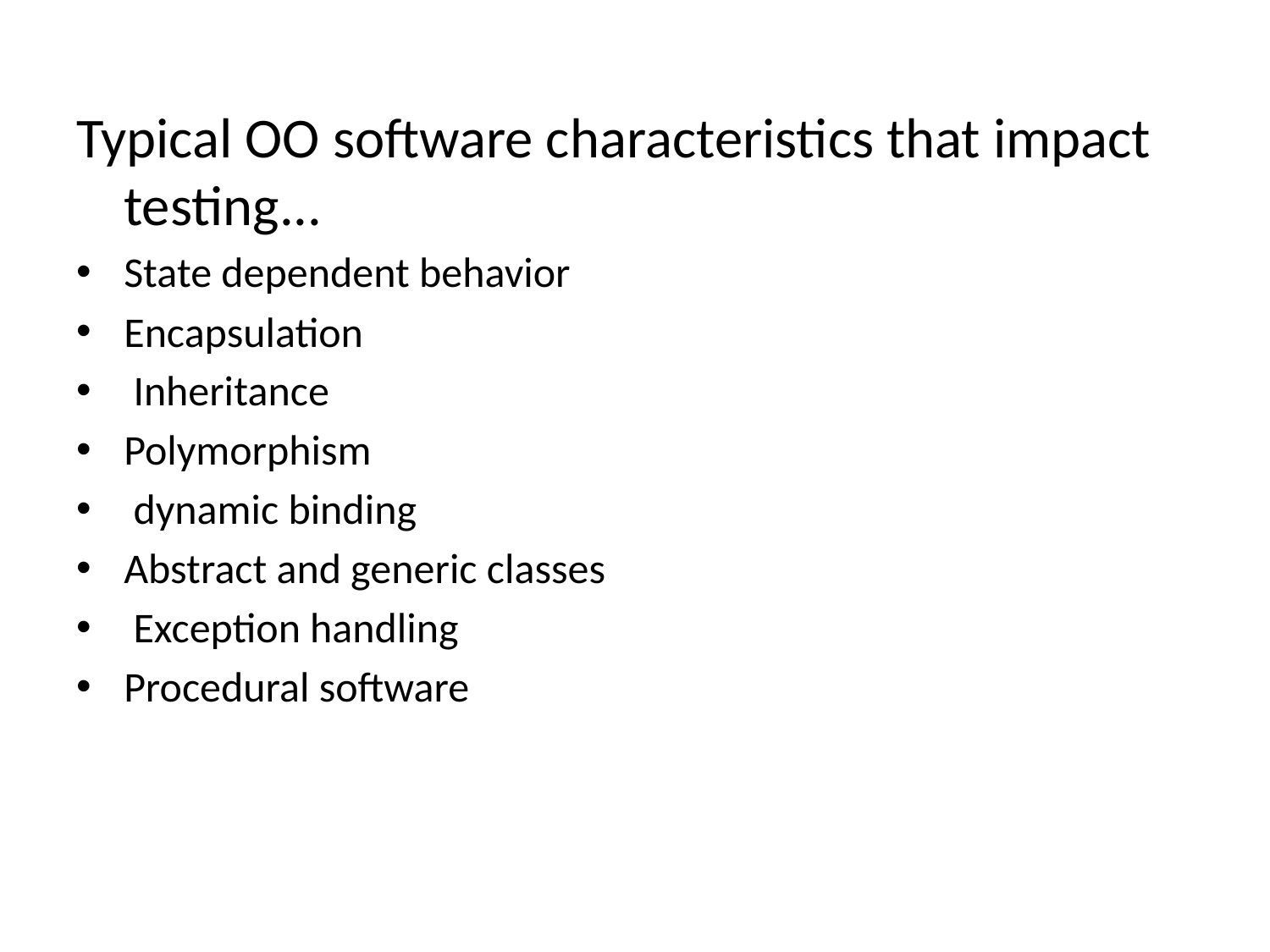

#
Typical OO software characteristics that impact testing...
State dependent behavior
Encapsulation
 Inheritance
Polymorphism
 dynamic binding
Abstract and generic classes
 Exception handling
Procedural software